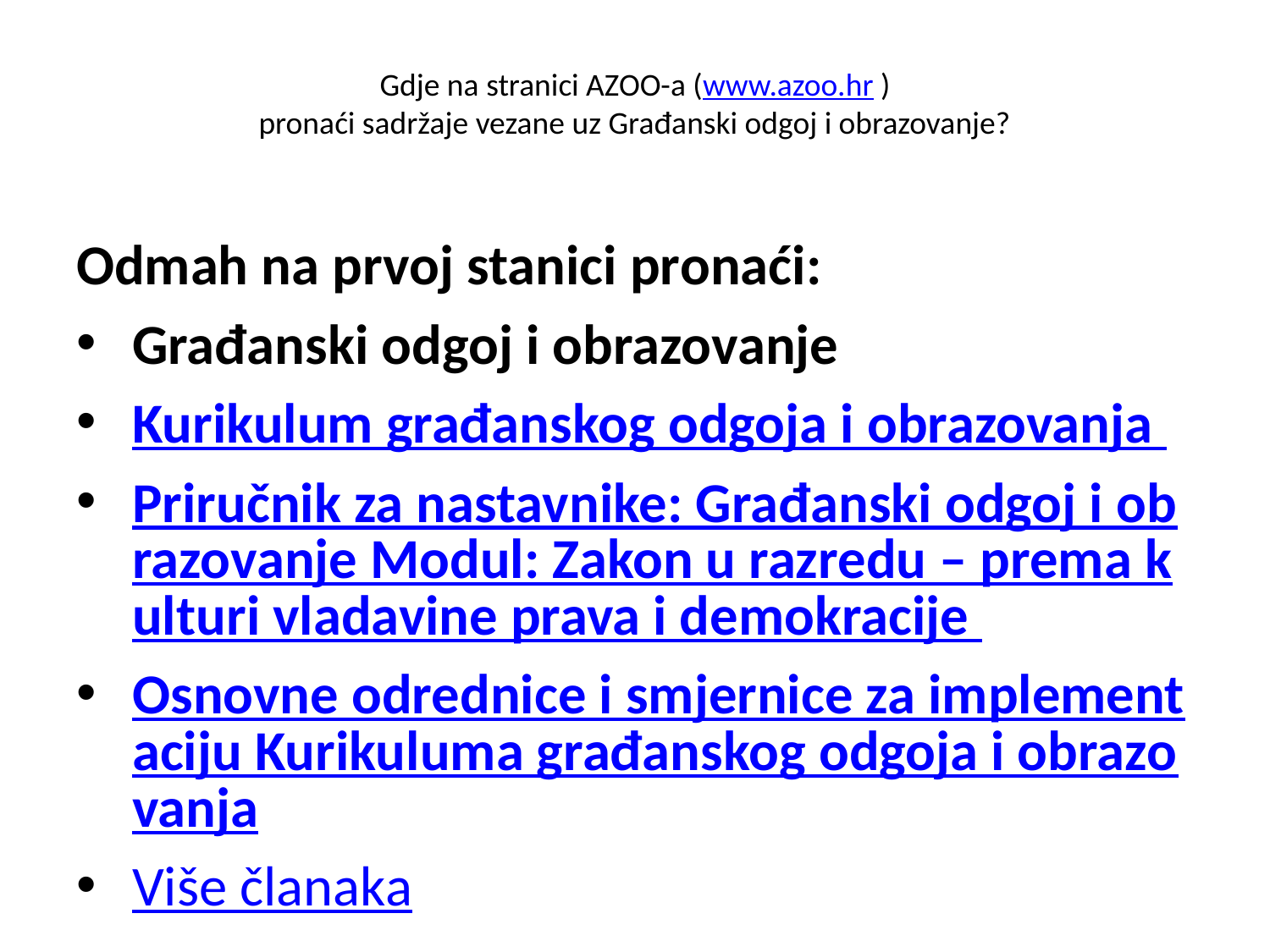

# Gdje na stranici AZOO-a (www.azoo.hr ) pronaći sadržaje vezane uz Građanski odgoj i obrazovanje?
Odmah na prvoj stanici pronaći:
Građanski odgoj i obrazovanje
Kurikulum građanskog odgoja i obrazovanja
Priručnik za nastavnike: Građanski odgoj i obrazovanje Modul: Zakon u razredu – prema kulturi vladavine prava i demokracije
Osnovne odrednice i smjernice za implementaciju Kurikuluma građanskog odgoja i obrazovanja
Više članaka